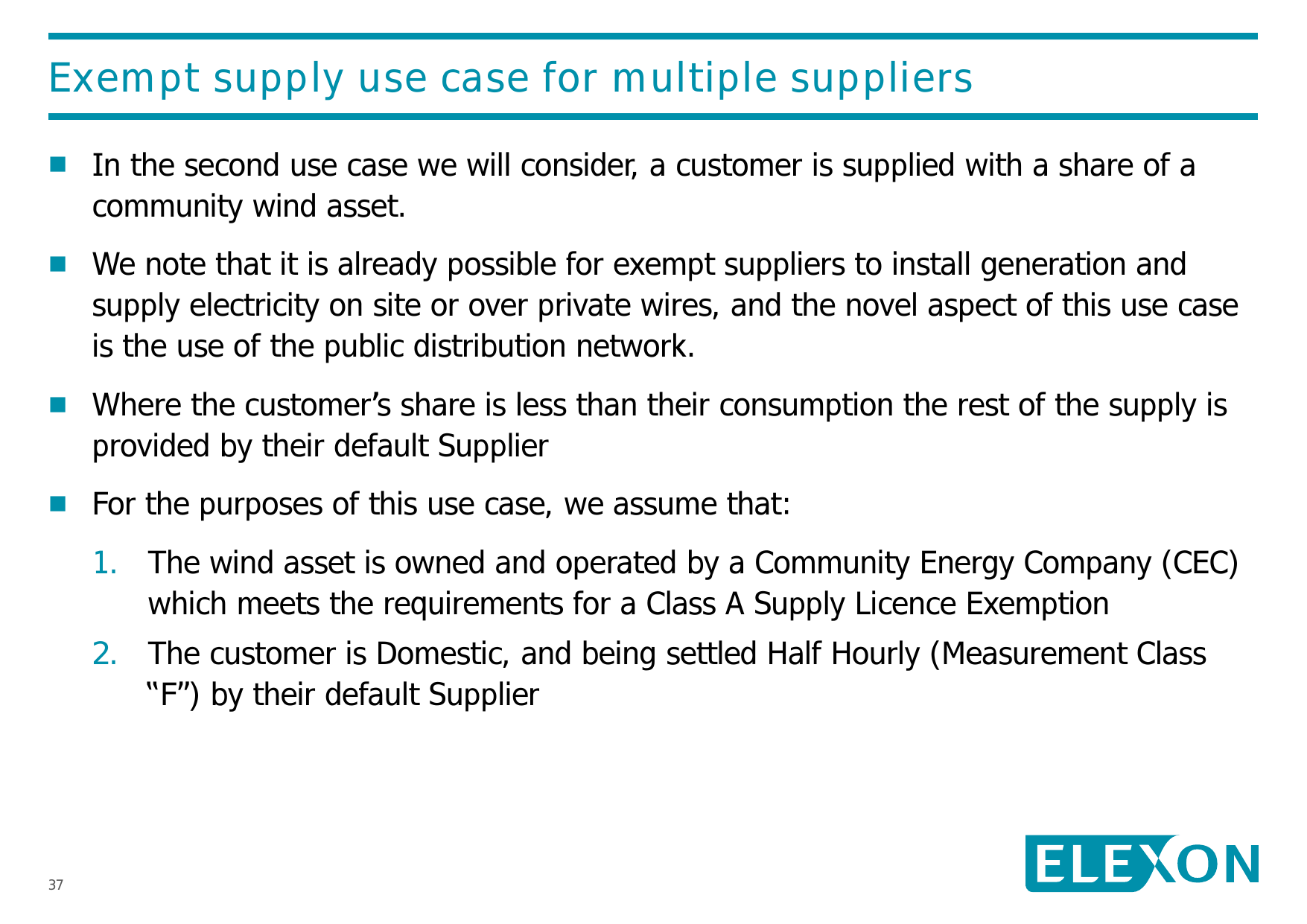

# Exempt supply use case for multiple suppliers
In the second use case we will consider, a customer is supplied with a share of a community wind asset.
We note that it is already possible for exempt suppliers to install generation and supply electricity on site or over private wires, and the novel aspect of this use case is the use of the public distribution network.
Where the customer’s share is less than their consumption the rest of the supply is provided by their default Supplier
For the purposes of this use case, we assume that:
The wind asset is owned and operated by a Community Energy Company (CEC) which meets the requirements for a Class A Supply Licence Exemption
The customer is Domestic, and being settled Half Hourly (Measurement Class “F”) by their default Supplier
37